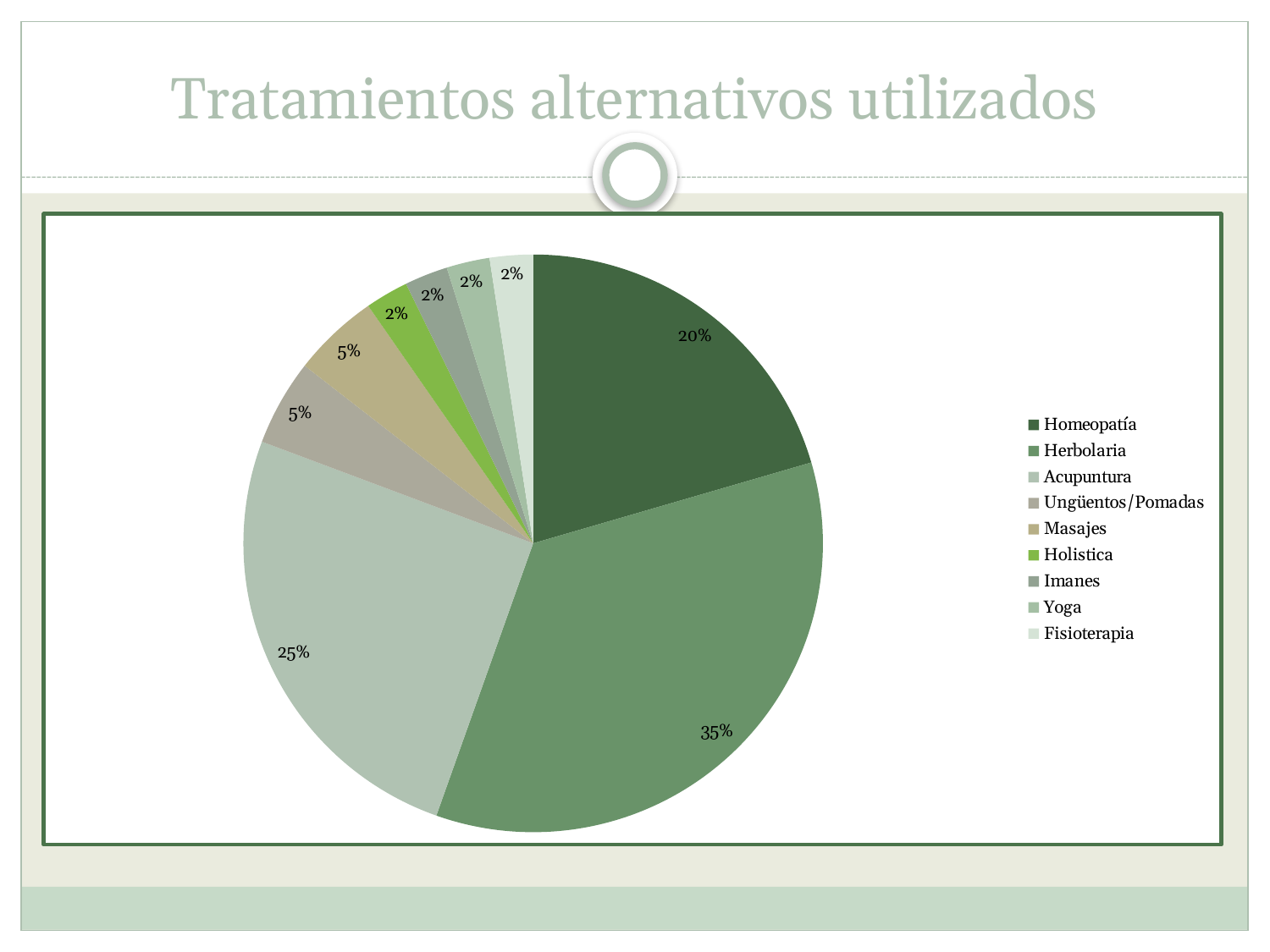

# Tratamientos alternativos utilizados

### Chart

| Category |  |
|---|---|
| Homeopatía | 17.0 |
| Herbolaria | 29.0 |
| Acupuntura | 21.0 |
| Ungüentos/Pomadas | 4.0 |
| Masajes | 4.0 |
| Holistica | 2.0 |
| Imanes | 2.0 |
| Yoga | 2.0 |
| Fisioterapia | 2.0 |